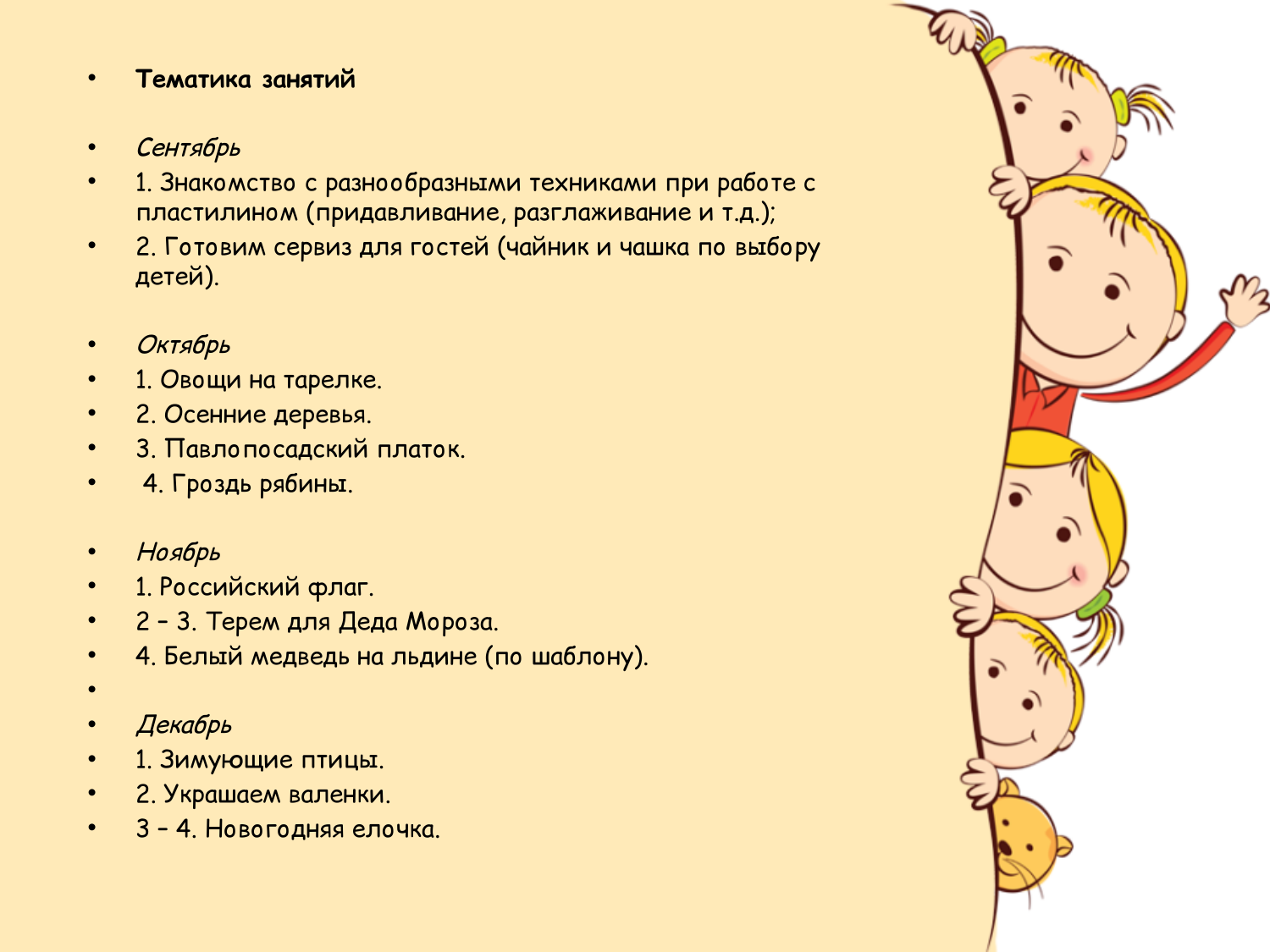

Тематика занятий

Сентябрь
1. Знакомство с разнообразными техниками при работе с пластилином (придавливание, разглаживание и т.д.);
2. Готовим сервиз для гостей (чайник и чашка по выбору детей).

Октябрь
1. Овощи на тарелке.
2. Осенние деревья.
3. Павлопосадский платок.
 4. Гроздь рябины.

Ноябрь
1. Российский флаг.
2 – 3. Терем для Деда Мороза.
4. Белый медведь на льдине (по шаблону).

Декабрь
1. Зимующие птицы.
2. Украшаем валенки.
3 – 4. Новогодняя елочка.